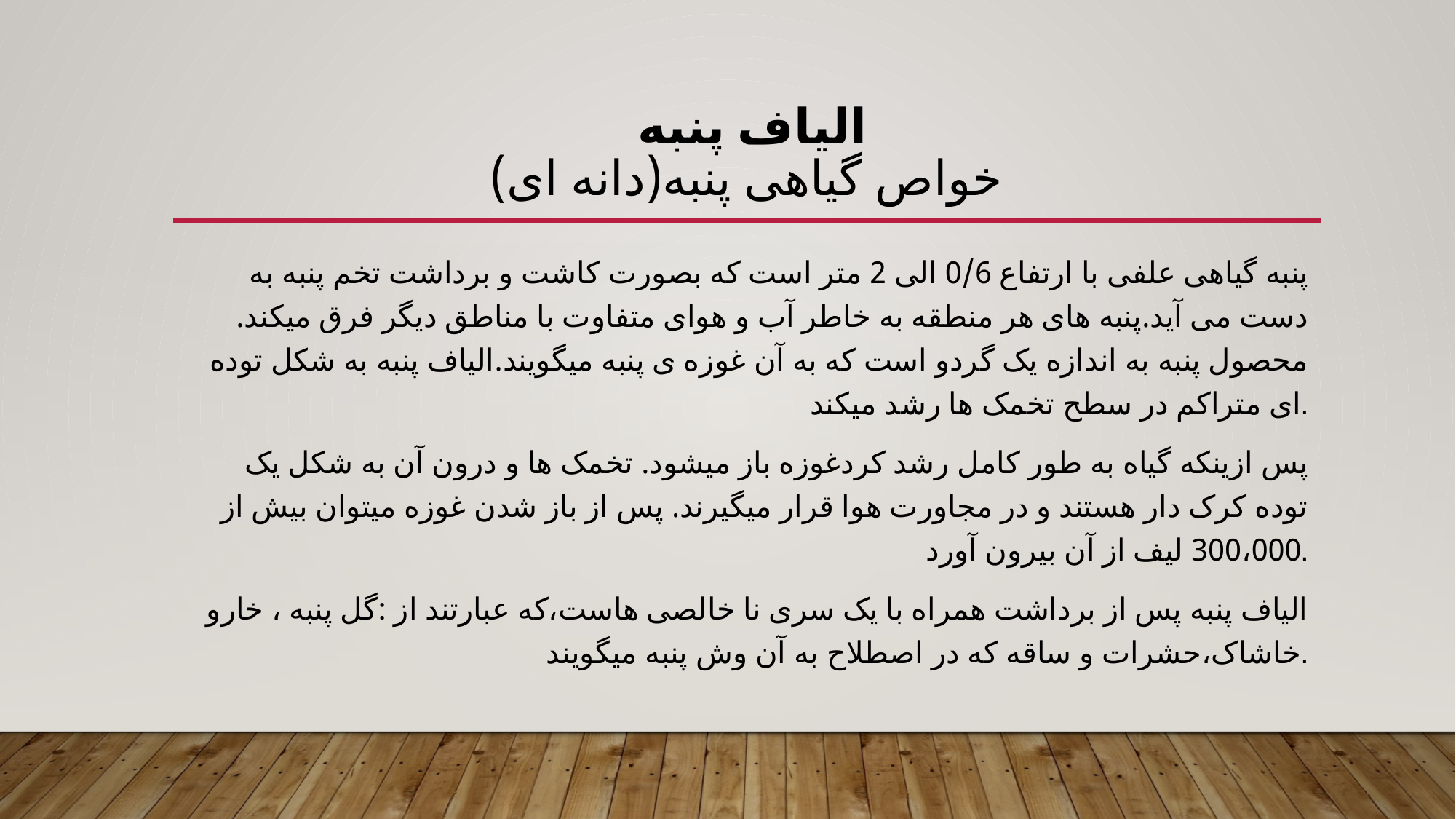

# الیاف پنبه خواص گیاهی پنبه(دانه ای)
پنبه گیاهی علفی با ارتفاع 0/6 الی 2 متر است که بصورت کاشت و برداشت تخم پنبه به دست می آید.پنبه های هر منطقه به خاطر آب و هوای متفاوت با مناطق دیگر فرق میکند. محصول پنبه به اندازه یک گردو است که به آن غوزه ی پنبه میگویند.الیاف پنبه به شکل توده ای متراکم در سطح تخمک ها رشد میکند.
پس ازینکه گیاه به طور کامل رشد کردغوزه باز میشود. تخمک ها و درون آن به شکل یک توده کرک دار هستند و در مجاورت هوا قرار میگیرند. پس از باز شدن غوزه میتوان بیش از 300،000 لیف از آن بیرون آورد.
الیاف پنبه پس از برداشت همراه با یک سری نا خالصی هاست،که عبارتند از :گل پنبه ، خارو خاشاک،حشرات و ساقه که در اصطلاح به آن وش پنبه میگویند.